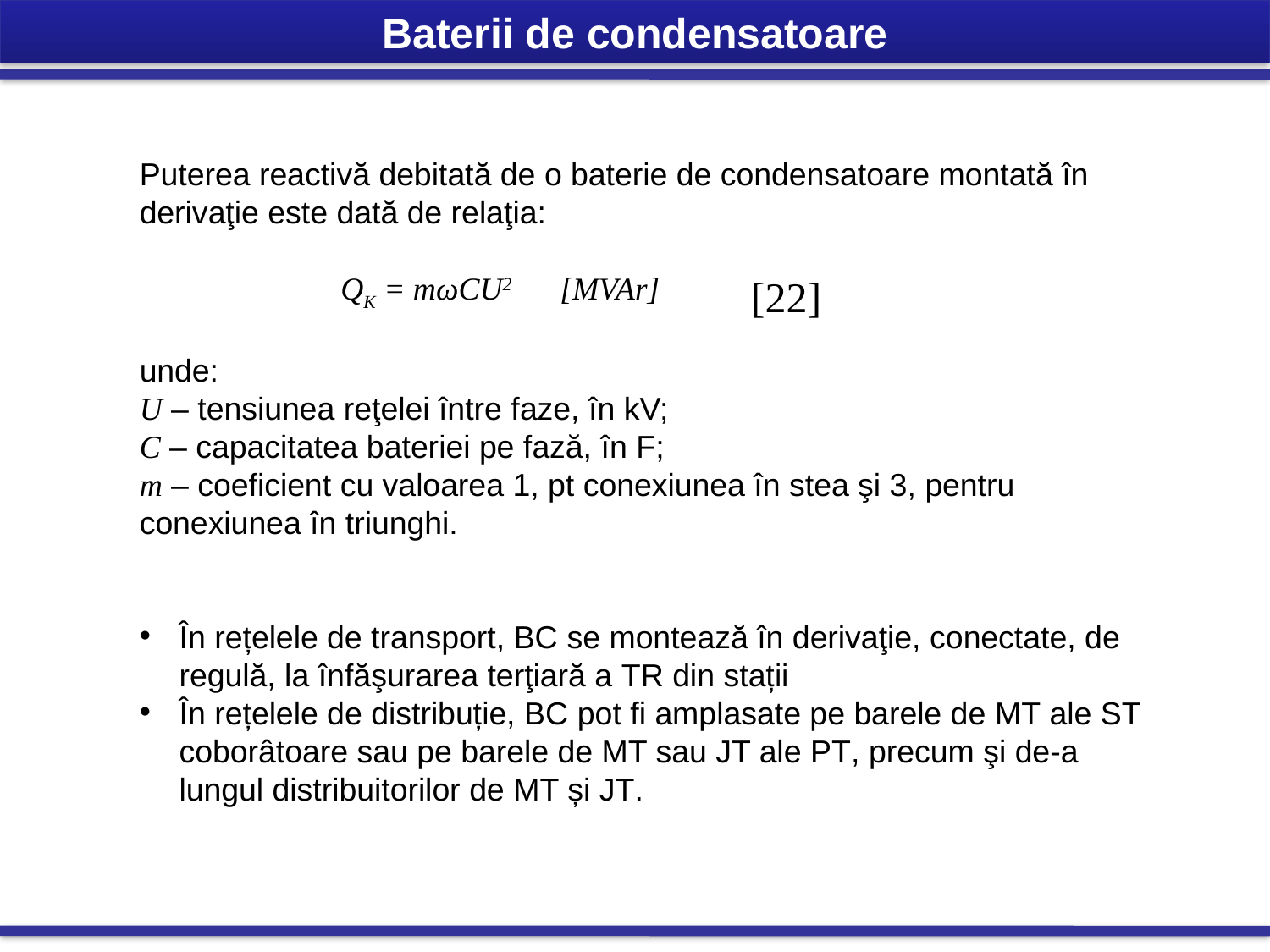

Baterii de condensatoare

Puterea reactivă debitată de o baterie de condensatoare montată în derivaţie este dată de relaţia:

                         QK = mωCU2      [MVAr]

unde:
U – tensiunea reţelei între faze, în kV;
C – capacitatea bateriei pe fază, în F;
m – coeficient cu valoarea 1, pt conexiunea în stea şi 3, pentru conexiunea în triunghi.

În rețelele de transport, BC se montează în derivaţie, conectate, de regulă, la înfăşurarea terţiară a TR din stații
În rețelele de distribuție, BC pot fi amplasate pe barele de MT ale ST coborâtoare sau pe barele de MT sau JT ale PT, precum şi de-a lungul distribuitorilor de MT și JT.

[22]